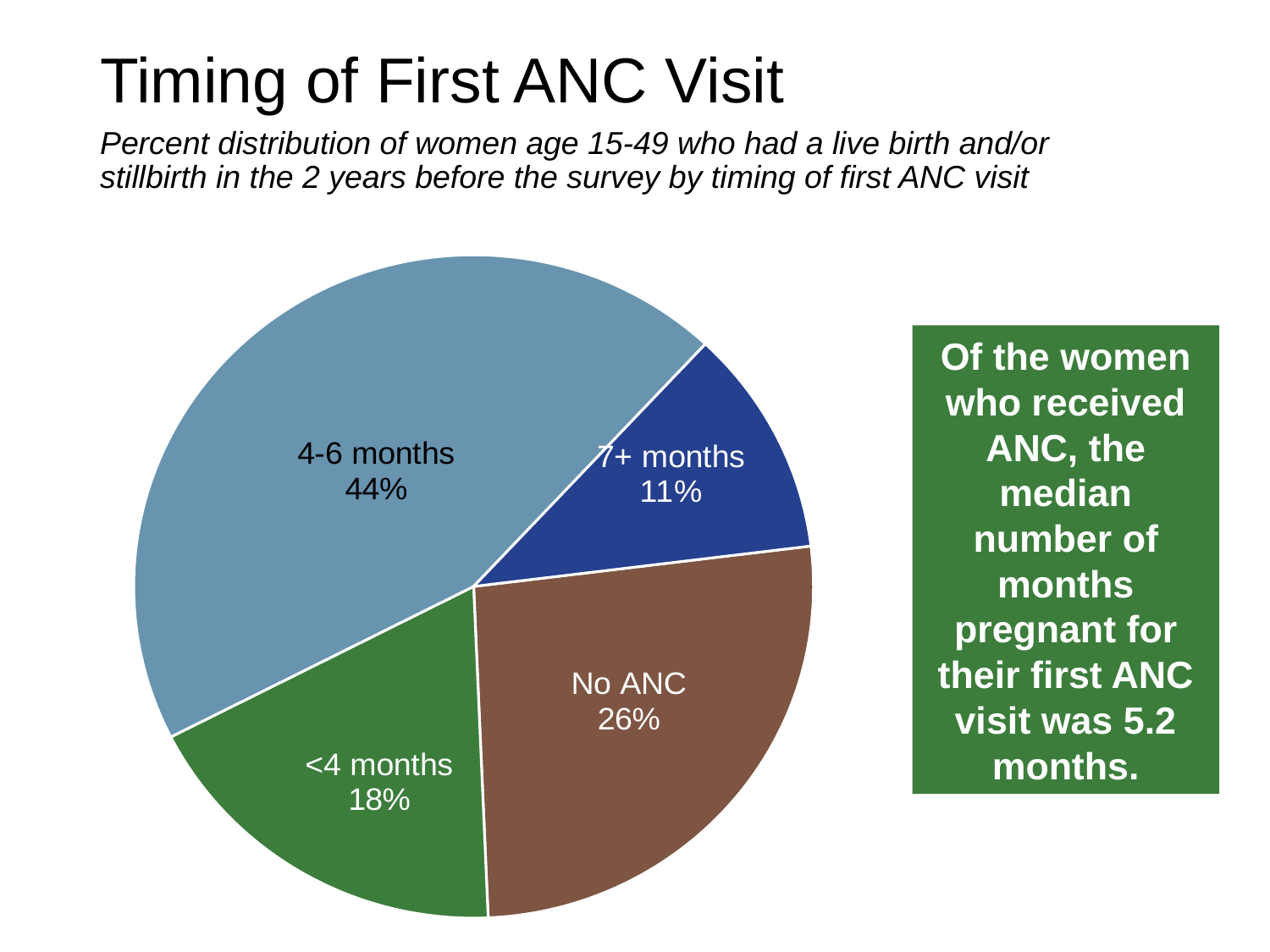

# Timing of First ANC Visit
Percent distribution of women age 15-49 who had a live birth and/or stillbirth in the 2 years before the survey by timing of first ANC visit

### Chart

| Category | Sales |
|---|---|
| No ANC | 26.0 |
| <4 months | 18.0 |
| 4-6 months | 44.0 |
| 7+ months | 11.0 |
Of the women who received ANC, the median number of months pregnant for their first ANC visit was 5.2 months.